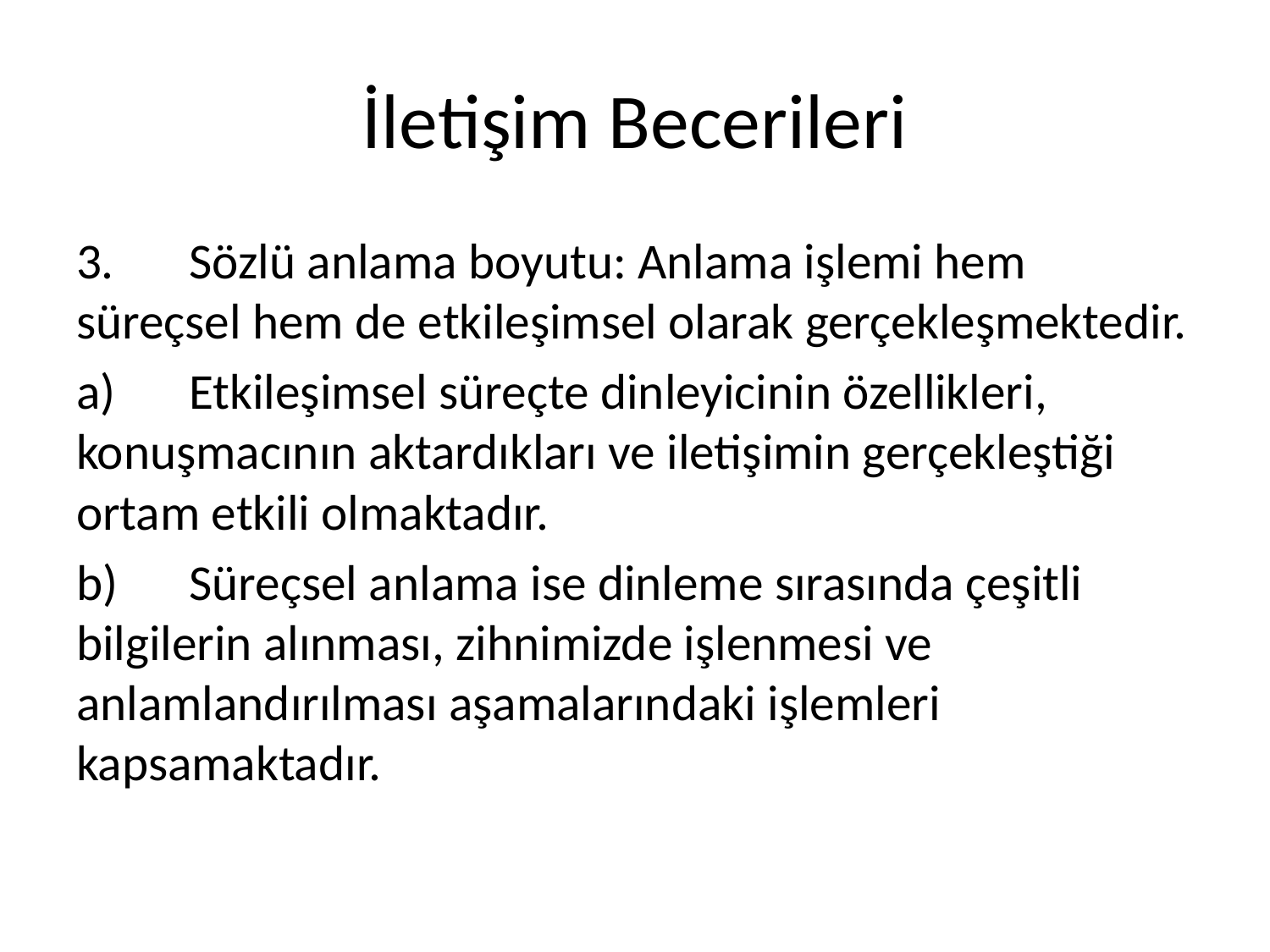

# İletişim Becerileri
3.	Sözlü anlama boyutu: Anlama işlemi hem süreçsel hem de etkileşimsel olarak gerçekleşmektedir.
a)	Etkileşimsel süreçte dinleyicinin özellikleri, konuşmacının aktardıkları ve iletişimin gerçekleştiği ortam etkili olmaktadır.
b)	Süreçsel anlama ise dinleme sırasında çeşitli bilgilerin alınması, zihnimizde işlenmesi ve anlamlandırılması aşamalarındaki işlemleri kapsamaktadır.